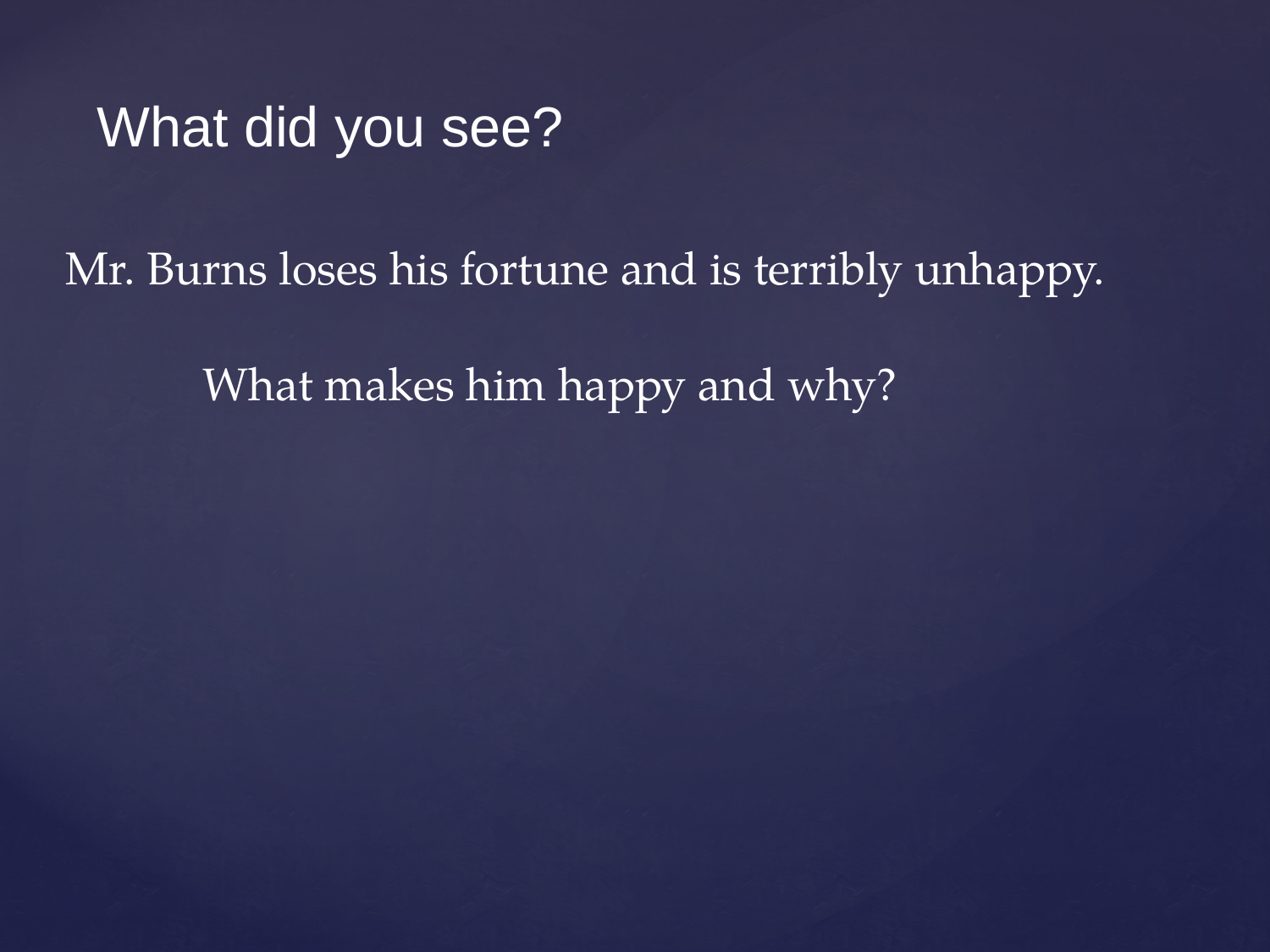

What did you see?

Mr. Burns loses his fortune and is terribly unhappy.
What makes him happy and why?